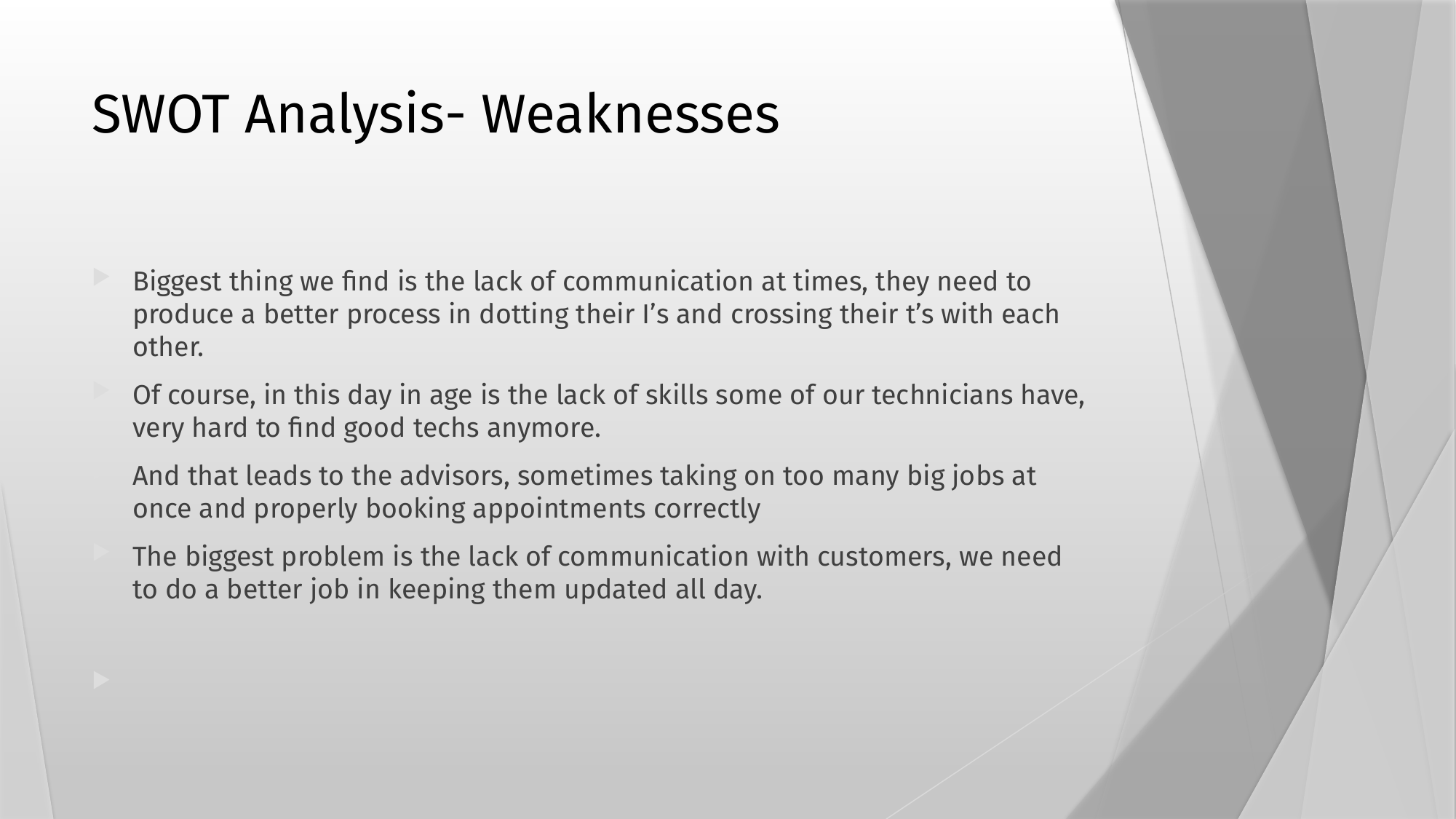

# SWOT Analysis- Weaknesses
Biggest thing we find is the lack of communication at times, they need to produce a better process in dotting their I’s and crossing their t’s with each other.
Of course, in this day in age is the lack of skills some of our technicians have, very hard to find good techs anymore.
And that leads to the advisors, sometimes taking on too many big jobs at once and properly booking appointments correctly
The biggest problem is the lack of communication with customers, we need to do a better job in keeping them updated all day.